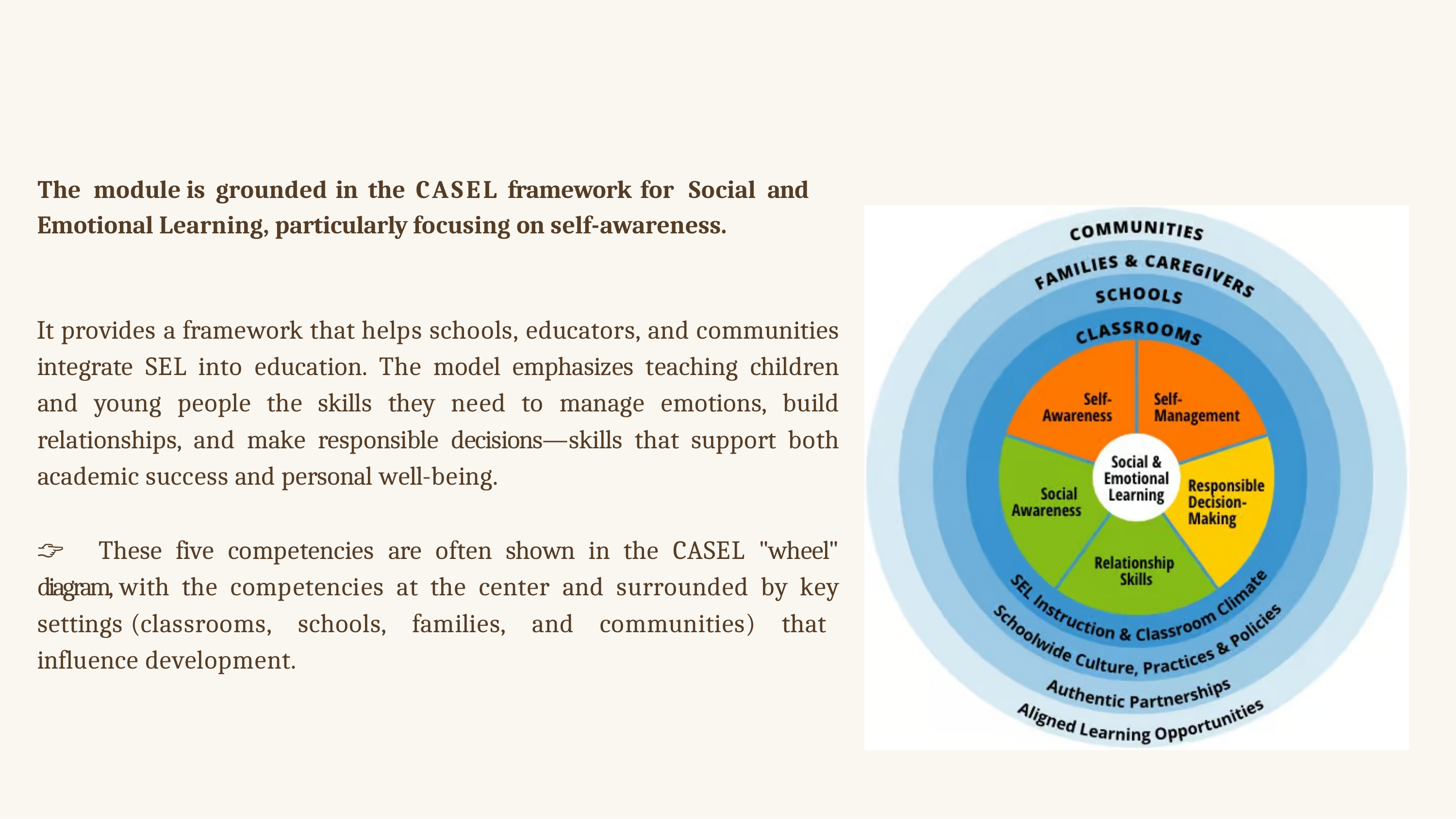

The	module	is	grounded	in	the	CASEL framework for	Social	and Emotional Learning, particularly focusing on self-awareness.

It provides a framework that helps schools, educators, and communities integrate SEL into education. The model emphasizes teaching children and young people the skills they need to manage emotions, build relationships, and make responsible decisions—skills that support both academic success and personal well-being.

👉 These five competencies are often shown in the CASEL "wheel" diagram, with the competencies at the center and surrounded by key settings (classrooms,  schools,  families,  and  communities)  that  influence development.